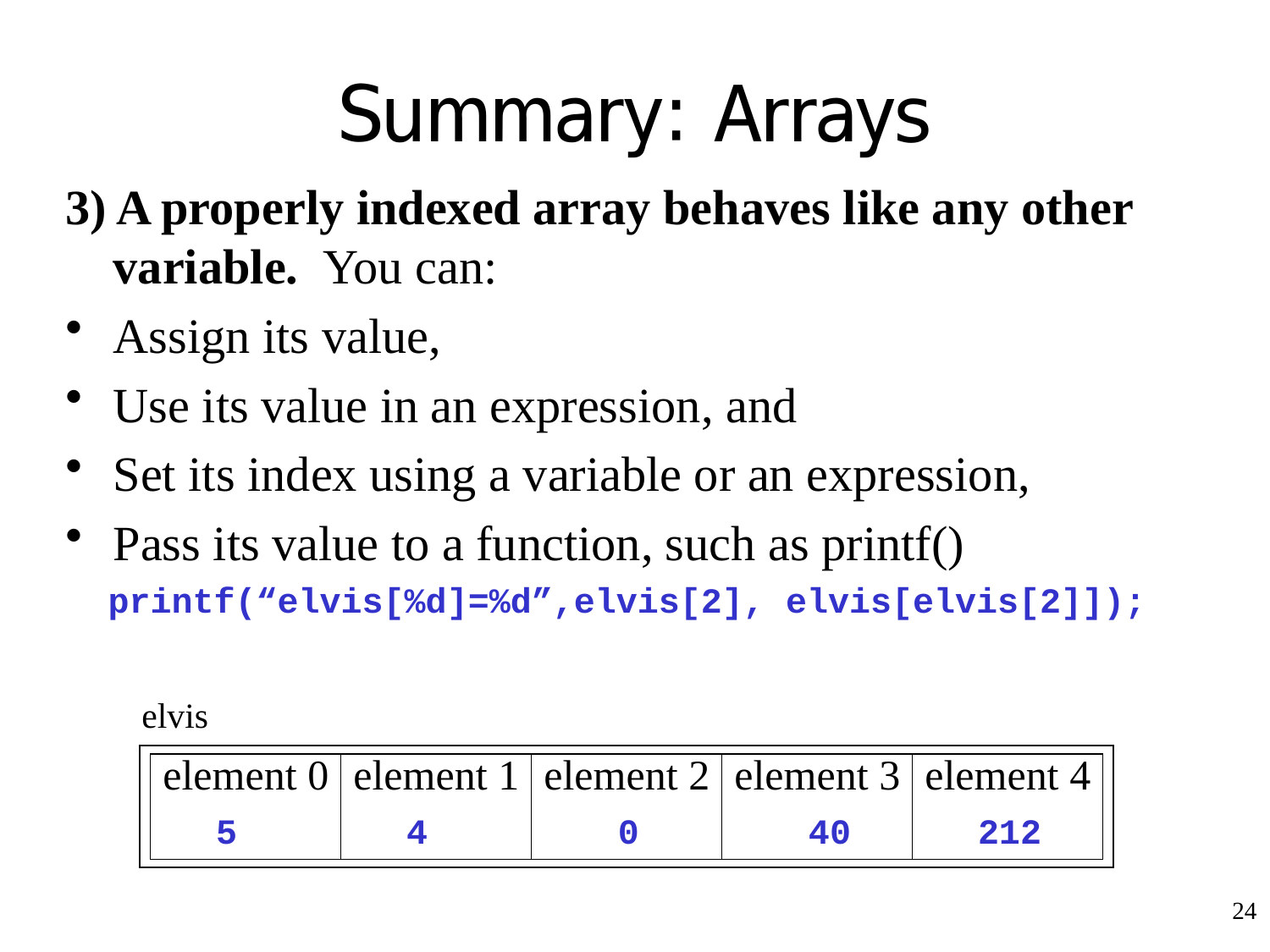

# Summary: Arrays
3) A properly indexed array behaves like any other variable.  You can:
Assign its value,
Use its value in an expression, and
Set its index using a variable or an expression,
Pass its value to a function, such as printf()
  printf(“elvis[%d]=%d”,elvis[2], elvis[elvis[2]]);
elvis
element 0
element 1
element 2
element 3
element 4

5        4         0        40      212
24